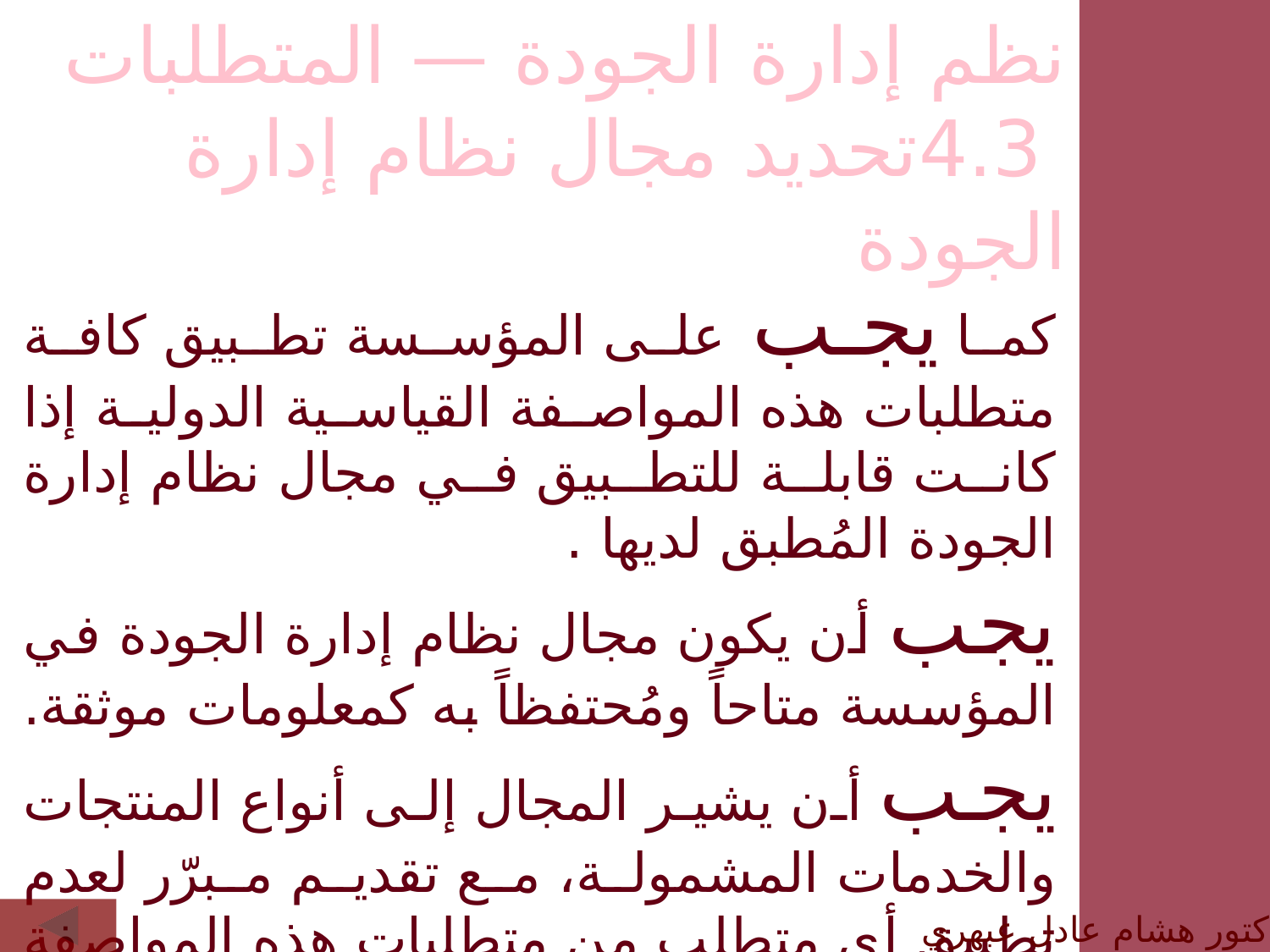

نظم إدارة الجودة — المتطلبات
 4.3تحديد مجال نظام إدارة الجودة

كما يجب على المؤسسة تطبيق كافة متطلبات هذه المواصفة القياسية الدولية إذا كانت قابلة للتطبيق في مجال نظام إدارة الجودة المُطبق لديها .
يجب أن يكون مجال نظام إدارة الجودة في المؤسسة متاحاً ومُحتفظاً به كمعلومات موثقة.
يجب أن يشير المجال إلى أنواع المنتجات والخدمات المشمولة، مع تقديم مبرّر لعدم تطبيق أي متطلب من متطلبات هذه المواصفة القياسية الدولية تُقرِّر المؤسسة أنه غير قابل للتطبيق على مجال نظام إدارة الجودة لديها.

الدكتور هشام عادل عبهري